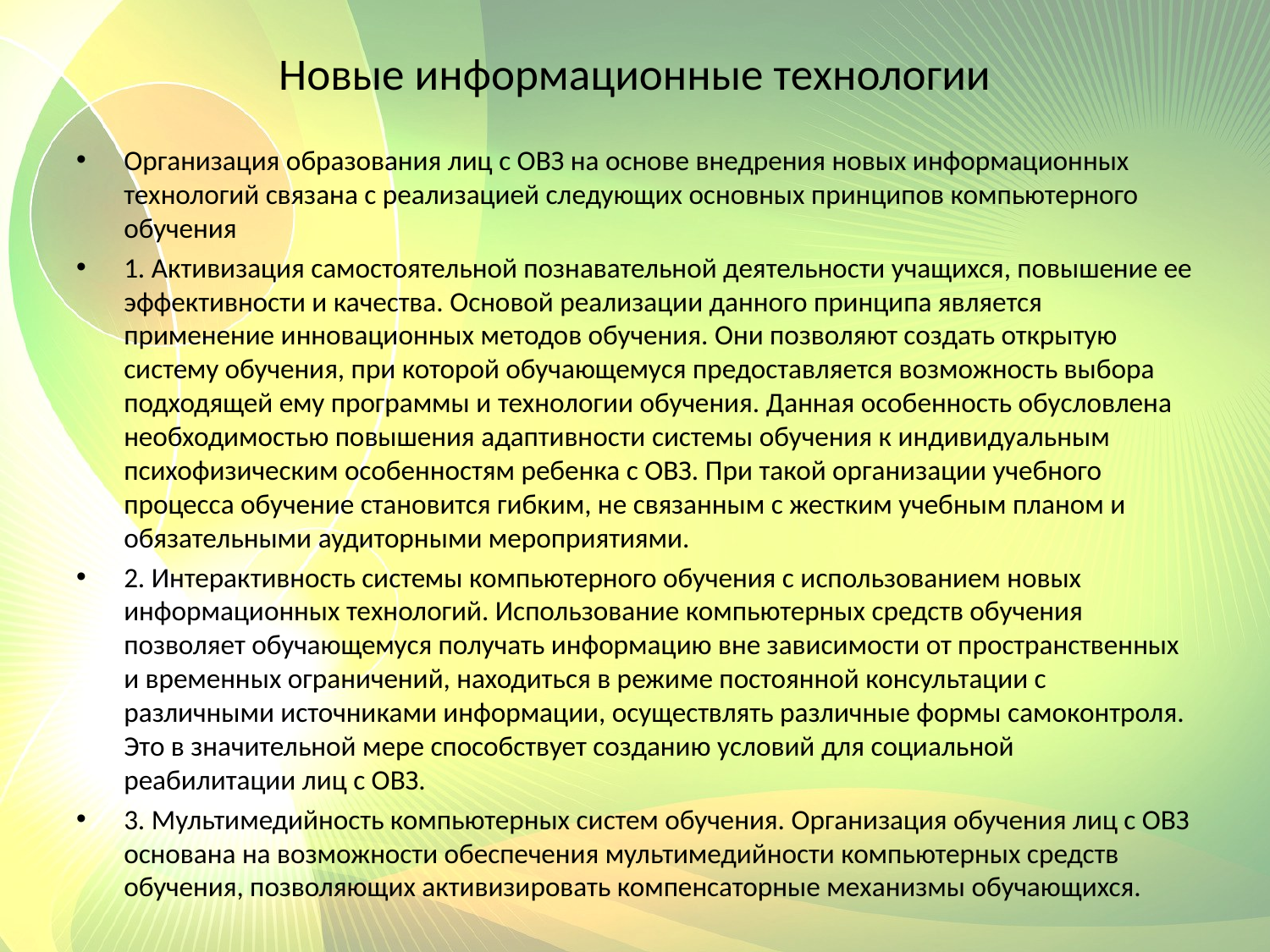

# Новые информационные технологии
Организация образования лиц с ОВЗ на основе внедрения новых информационных технологий связана с реализацией следующих основных принципов компьютерного обучения
1. Активизация самостоятельной познавательной деятельности учащихся, повышение ее эффективности и качества. Основой реализации данного принципа является применение инновационных методов обучения. Они позволяют создать открытую систему обучения, при которой обучающемуся предоставляется возможность выбора подходящей ему программы и технологии обучения. Данная особенность обусловлена необходимостью повышения адаптивности системы обучения к индивидуальным психофизическим особенностям ребенка с ОВЗ. При такой организации учебного процесса обучение становится гибким, не связанным с жестким учебным планом и обязательными аудиторными мероприятиями.
2. Интерактивность системы компьютерного обучения с использованием новых информационных технологий. Использование компьютерных средств обучения позволяет обучающемуся получать информацию вне зависимости от пространственных и временных ограничений, находиться в режиме постоянной консультации с различными источниками информации, осуществлять различные формы самоконтроля. Это в значительной мере способствует созданию условий для социальной реабилитации лиц с ОВЗ.
3. Мультимедийность компьютерных систем обучения. Организация обучения лиц с ОВЗ основана на возможности обеспечения мультимедийности компьютерных средств обучения, позволяющих активизировать компенсаторные механизмы обучающихся.